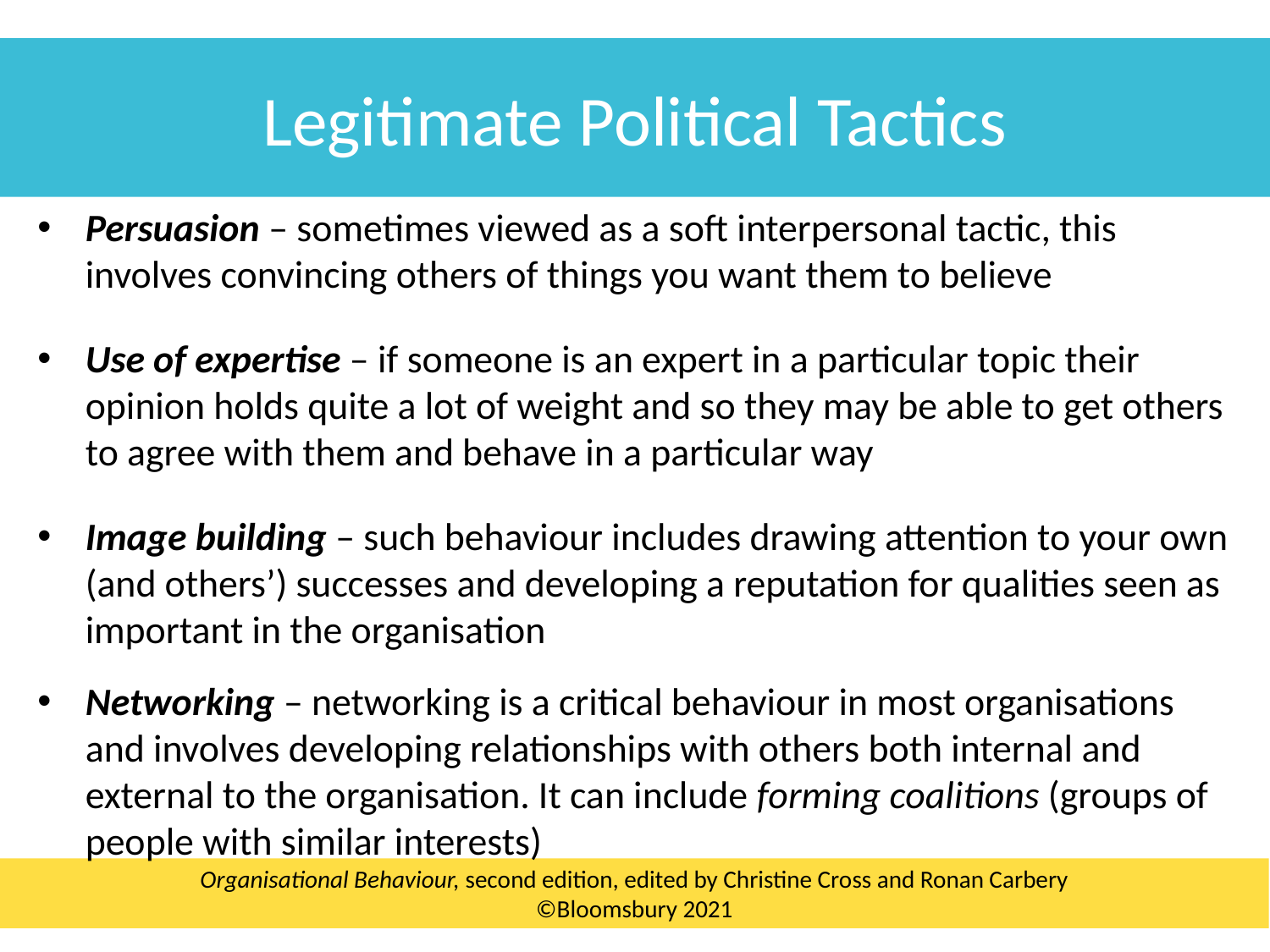

Legitimate Political Tactics
Persuasion – sometimes viewed as a soft interpersonal tactic, this involves convincing others of things you want them to believe

Use of expertise – if someone is an expert in a particular topic their opinion holds quite a lot of weight and so they may be able to get others to agree with them and behave in a particular way

Image building – such behaviour includes drawing attention to your own (and others’) successes and developing a reputation for qualities seen as important in the organisation

Networking – networking is a critical behaviour in most organisations and involves developing relationships with others both internal and external to the organisation. It can include forming coalitions (groups of people with similar interests)